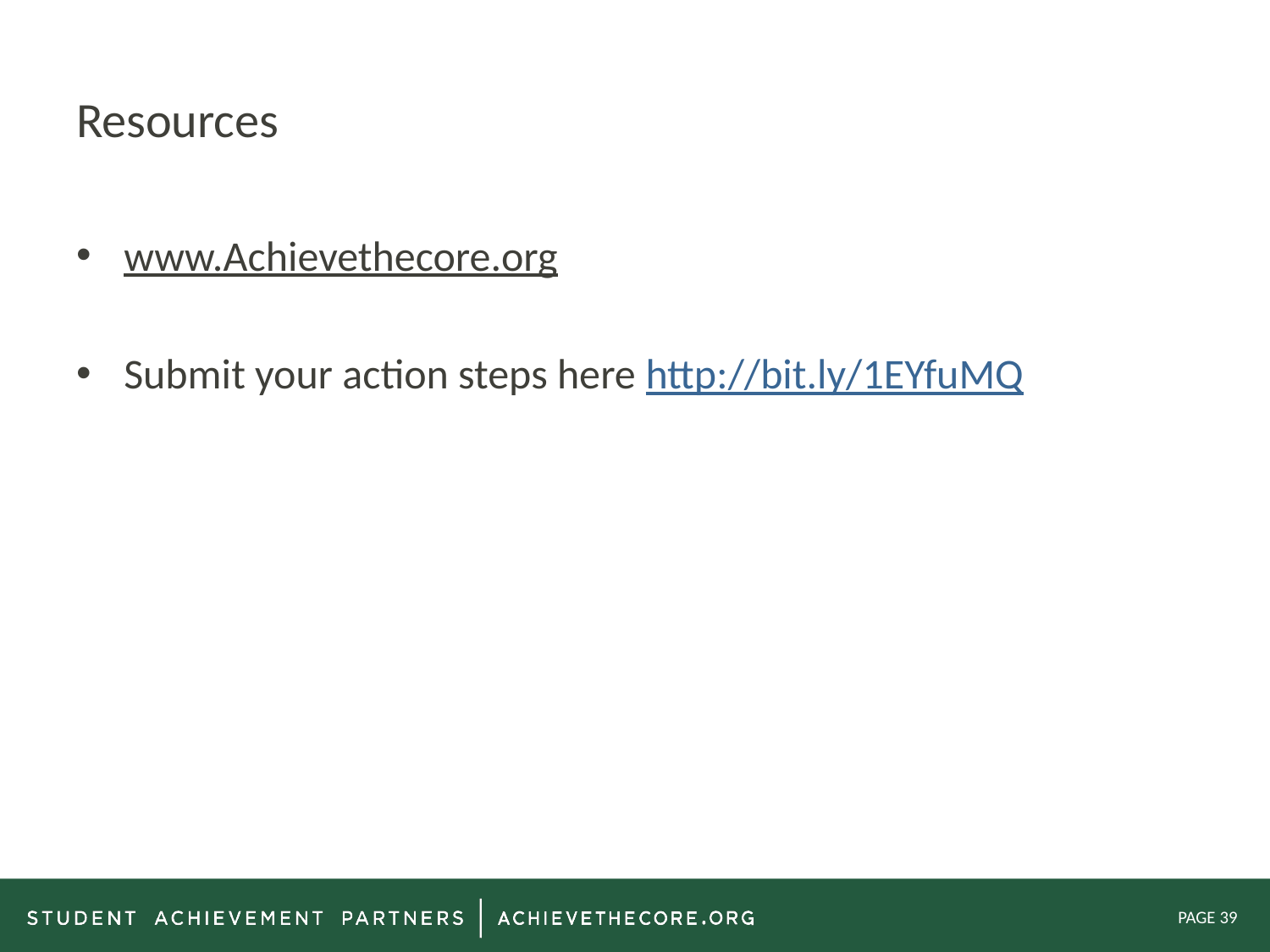

# Resources
www.Achievethecore.org

Submit your action steps here http://bit.ly/1EYfuMQ